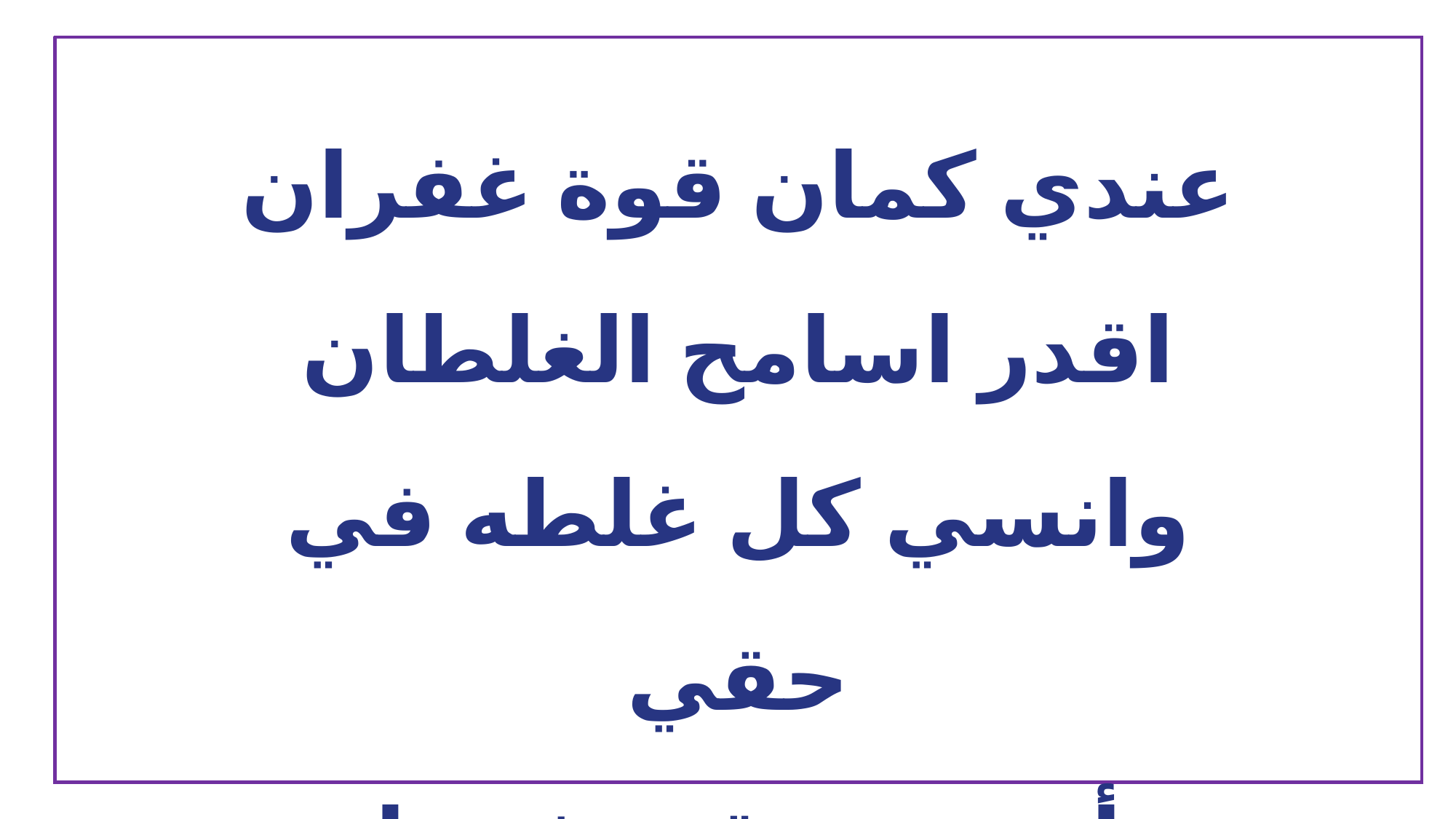

عندي كمان قوة غفران
اقدر اسامح الغلطان
وانسي كل غلطه في حقي
وأتمني يبقي فرحان